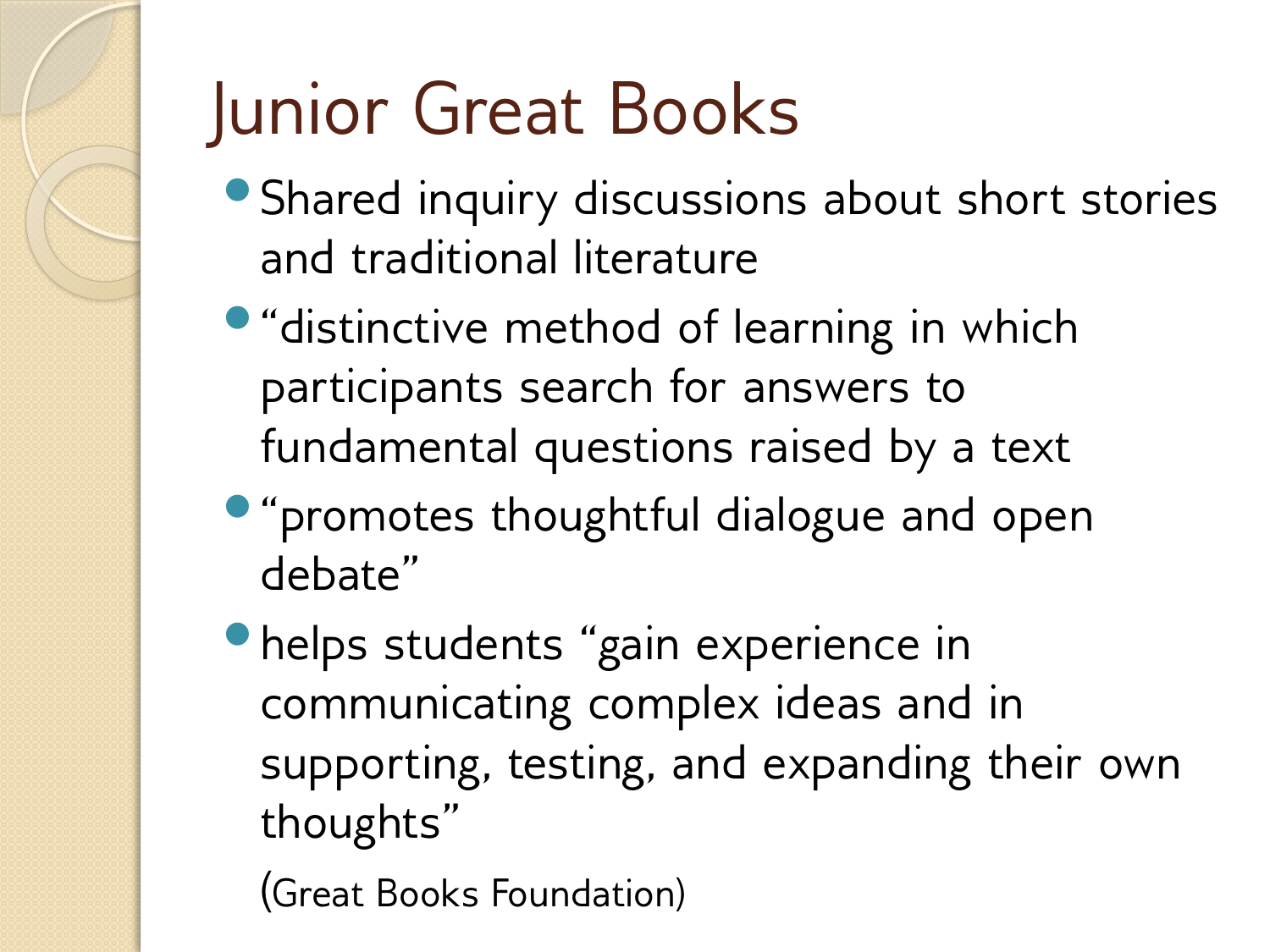

# Junior Great Books
Shared inquiry discussions about short stories and traditional literature
“distinctive method of learning in which participants search for answers to fundamental questions raised by a text
“promotes thoughtful dialogue and open debate”
helps students “gain experience in communicating complex ideas and in supporting, testing, and expanding their own thoughts”
				(Great Books Foundation)